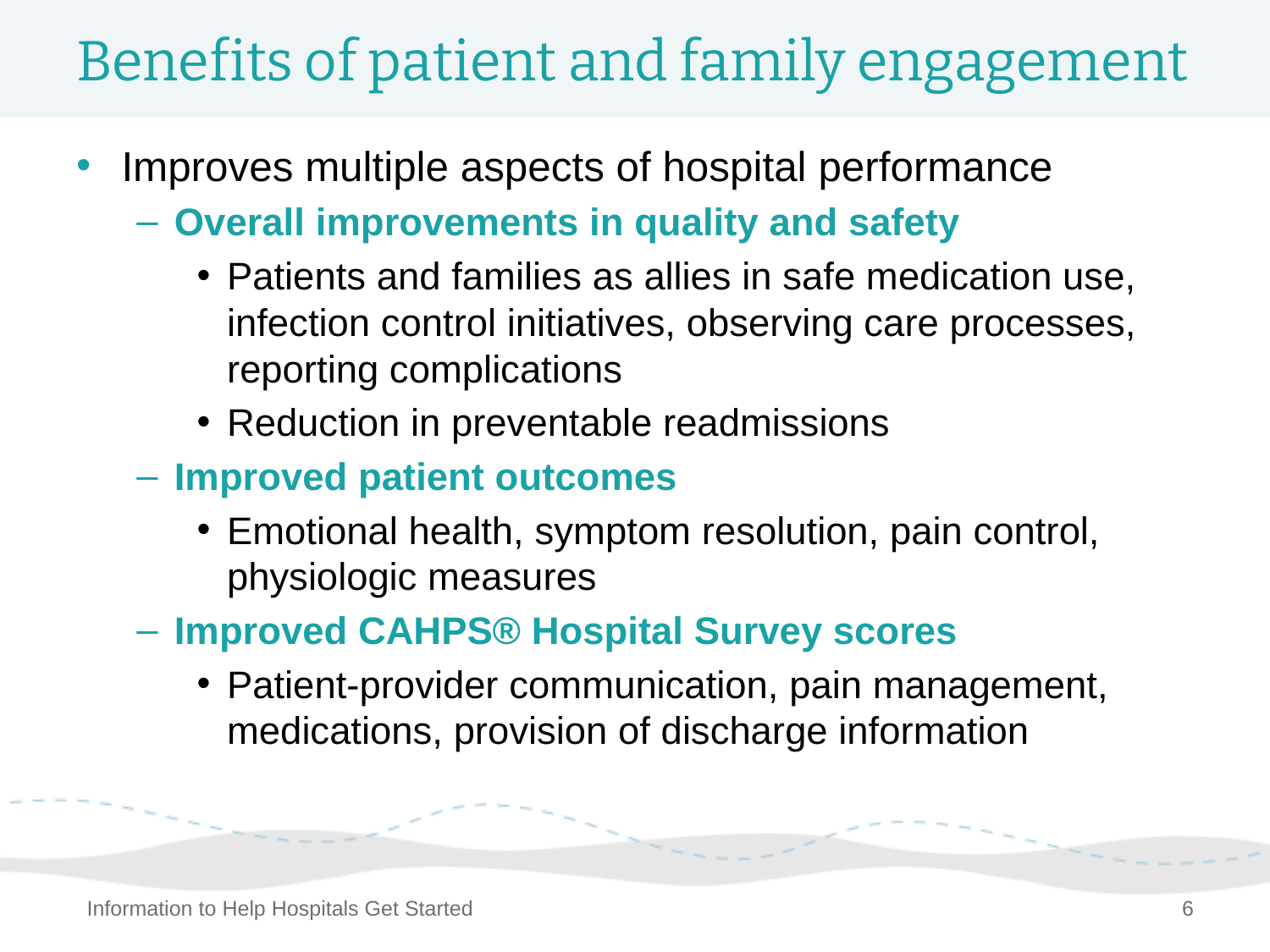

# Benefits of patient and family engagement
Improves multiple aspects of hospital performance
Overall improvements in quality and safety
Patients and families as allies in safe medication use, infection control initiatives, observing care processes, reporting complications
Reduction in preventable readmissions
Improved patient outcomes
Emotional health, symptom resolution, pain control, physiologic measures
Improved CAHPS® Hospital Survey scores
Patient-provider communication, pain management, medications, provision of discharge information
Information to Help Hospitals Get Started
6